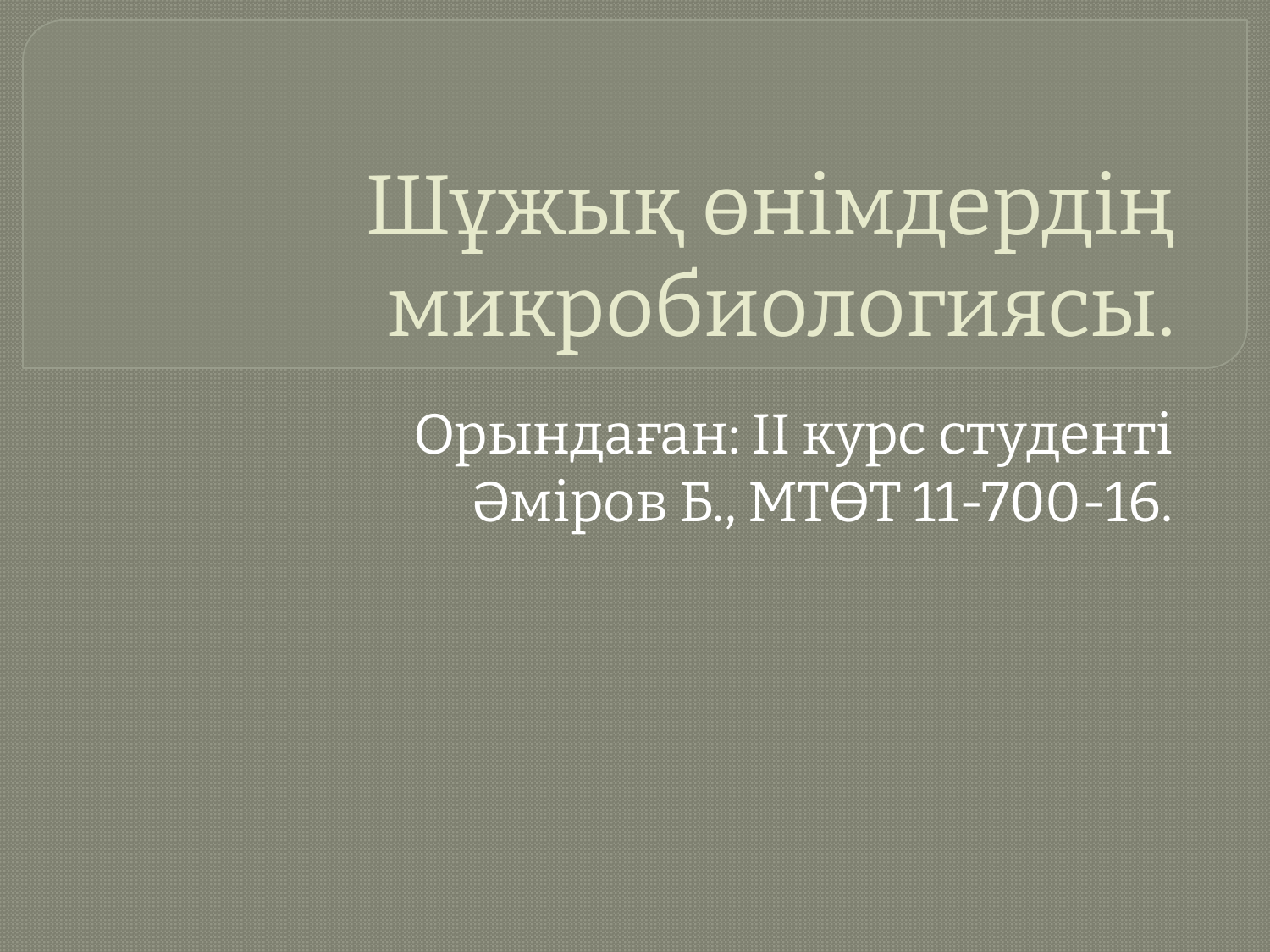

# Шұжық өнімдердің микробиологиясы.
Орындаған: ІІ курс студенті Әміров Б., МТӨТ 11-700-16.